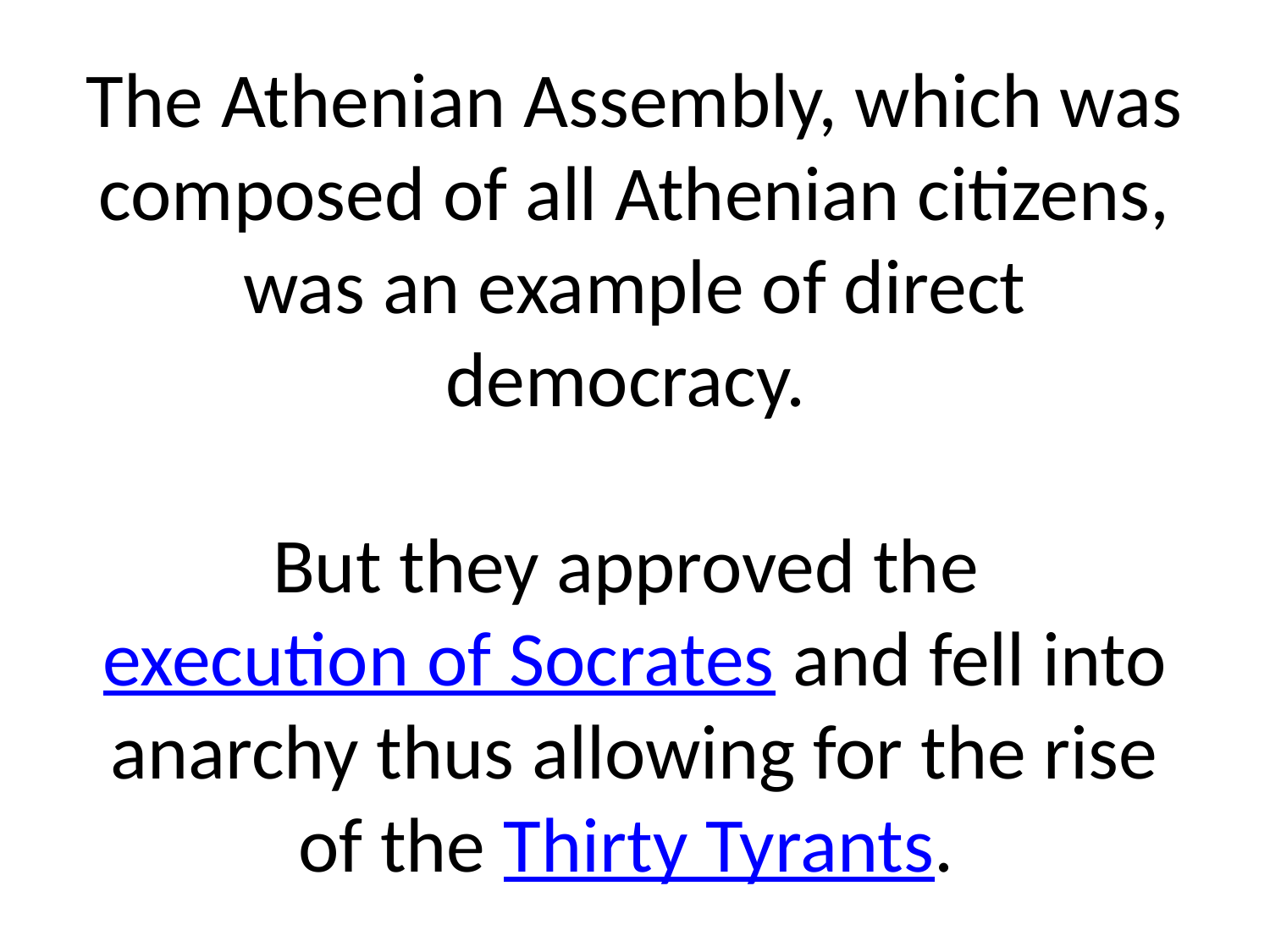

# The Athenian Assembly, which was composed of all Athenian citizens, was an example of direct democracy. But they approved the execution of Socrates and fell into anarchy thus allowing for the rise of the Thirty Tyrants.